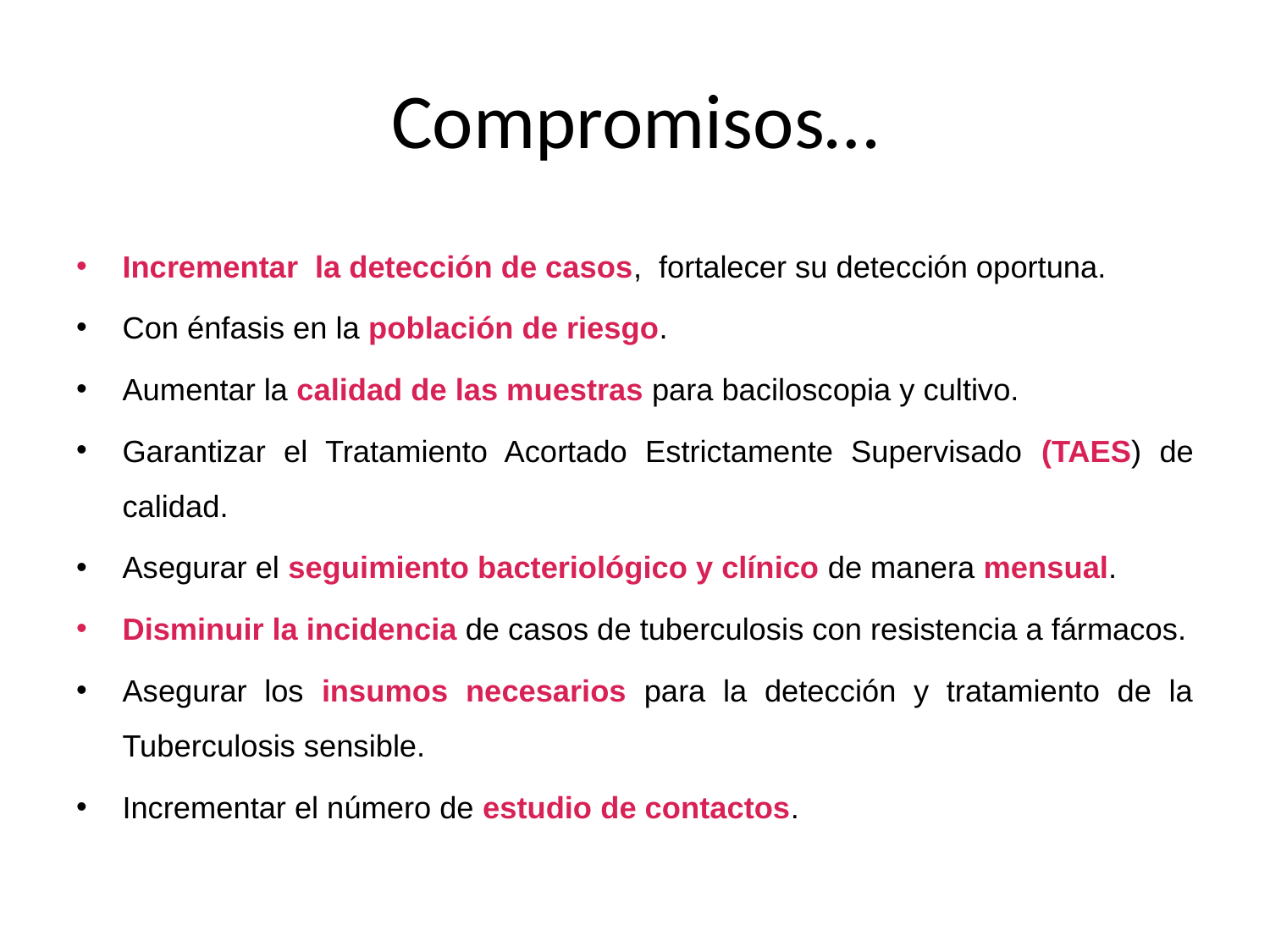

# Compromisos…
Incrementar  la detección de casos,  fortalecer su detección oportuna.
Con énfasis en la población de riesgo.
Aumentar la calidad de las muestras para baciloscopia y cultivo.
Garantizar el Tratamiento Acortado Estrictamente Supervisado (TAES) de calidad.
Asegurar el seguimiento bacteriológico y clínico de manera mensual.
Disminuir la incidencia de casos de tuberculosis con resistencia a fármacos.
Asegurar los insumos necesarios para la detección y tratamiento de la Tuberculosis sensible.
Incrementar el número de estudio de contactos.